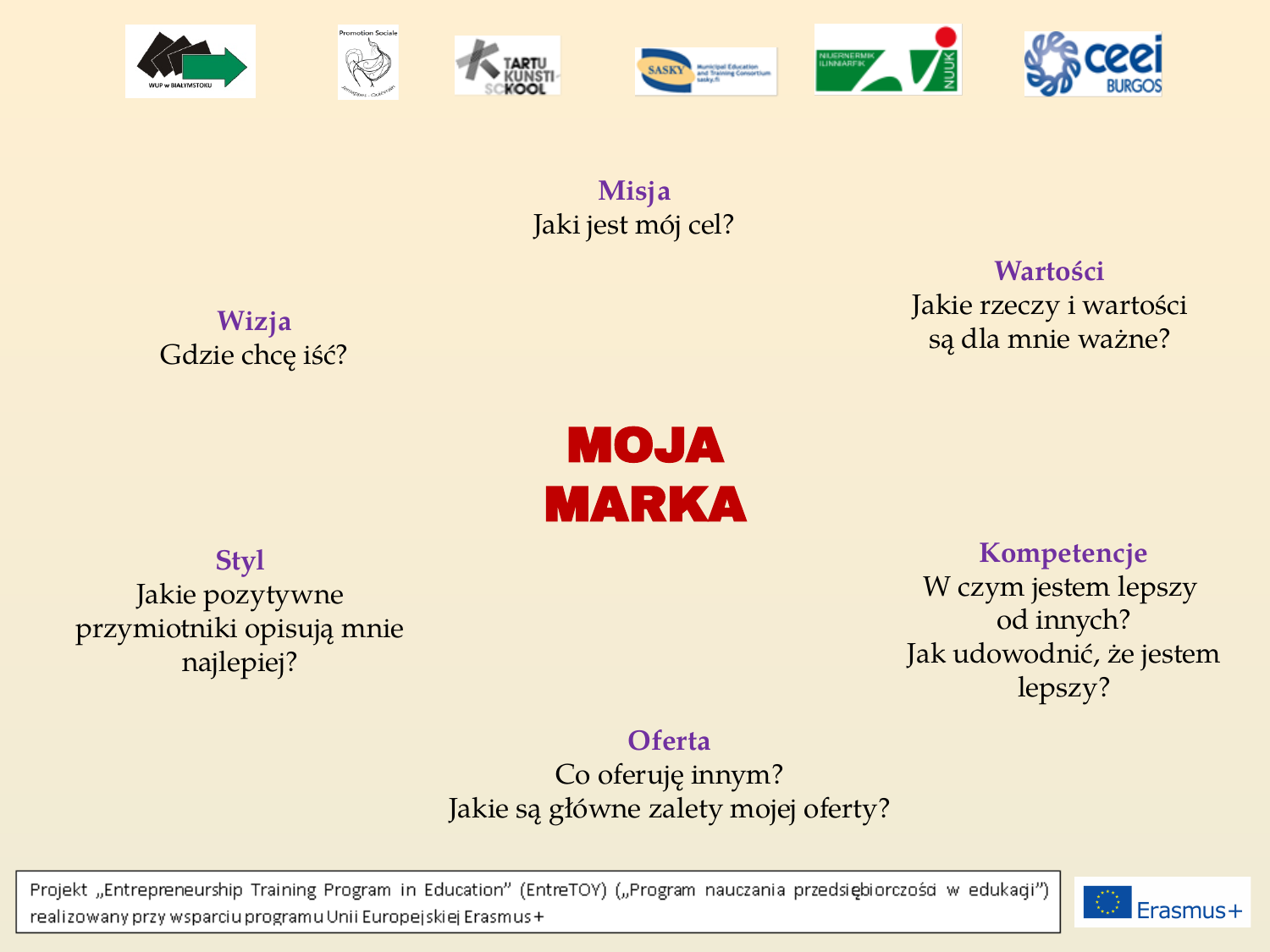

#
Misja
Jaki jest mój cel?
Wartości
Jakie rzeczy i wartości są dla mnie ważne?
Wizja
Gdzie chcę iść?
MOJA MARKA
Kompetencje
W czym jestem lepszy
od innych?
Jak udowodnić, że jestem lepszy?
Styl
Jakie pozytywne przymiotniki opisują mnie najlepiej?
Oferta
Co oferuję innym?
Jakie są główne zalety mojej oferty?